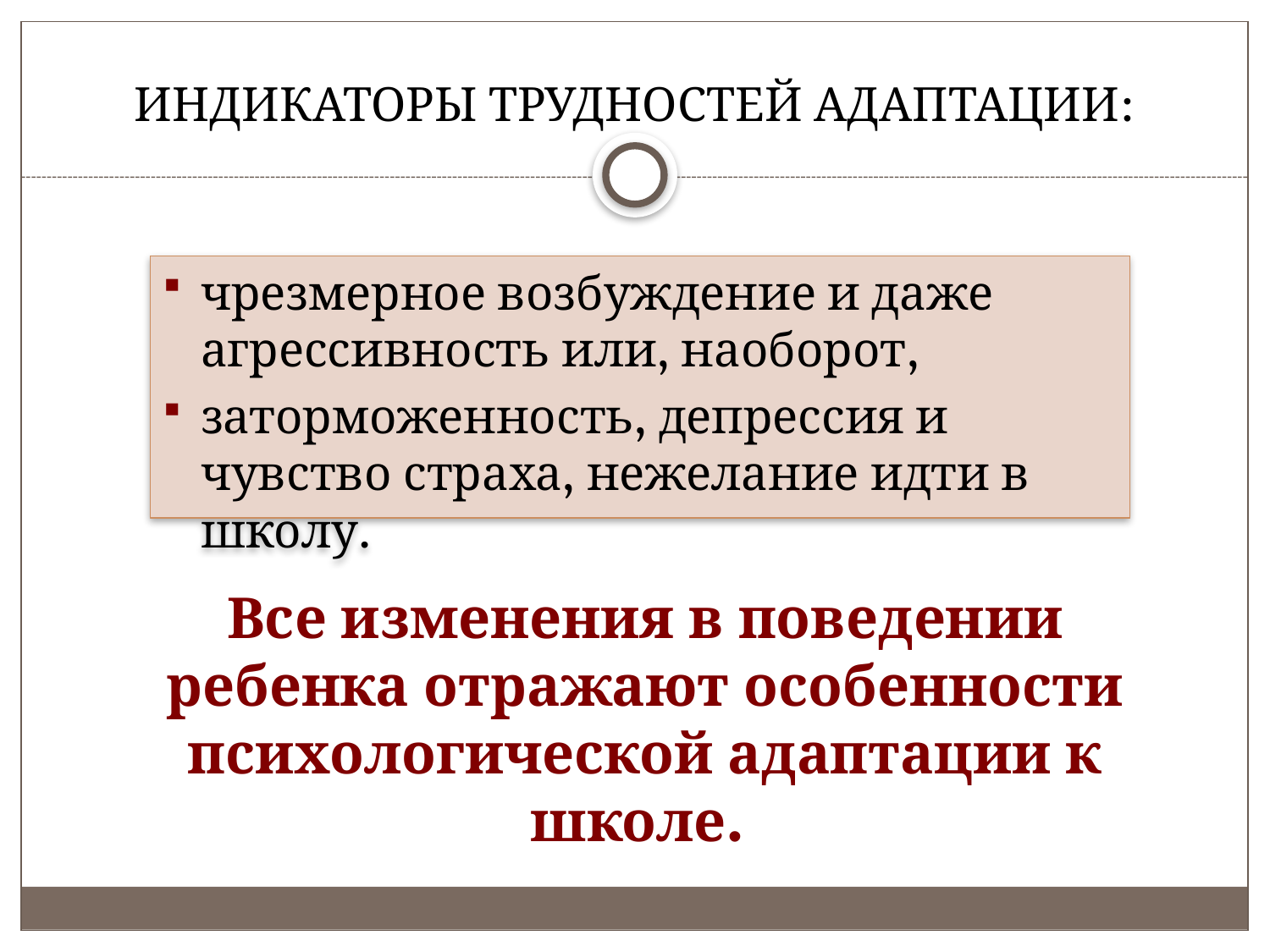

# ИНДИКАТОРЫ ТРУДНОСТЕЙ АДАПТАЦИИ:
чрезмерное возбуждение и даже агрессивность или, наоборот,
заторможенность, депрессия и чувство страха, нежелание идти в школу.

Все изменения в поведении ребенка отражают особенности психологической адаптации к школе.